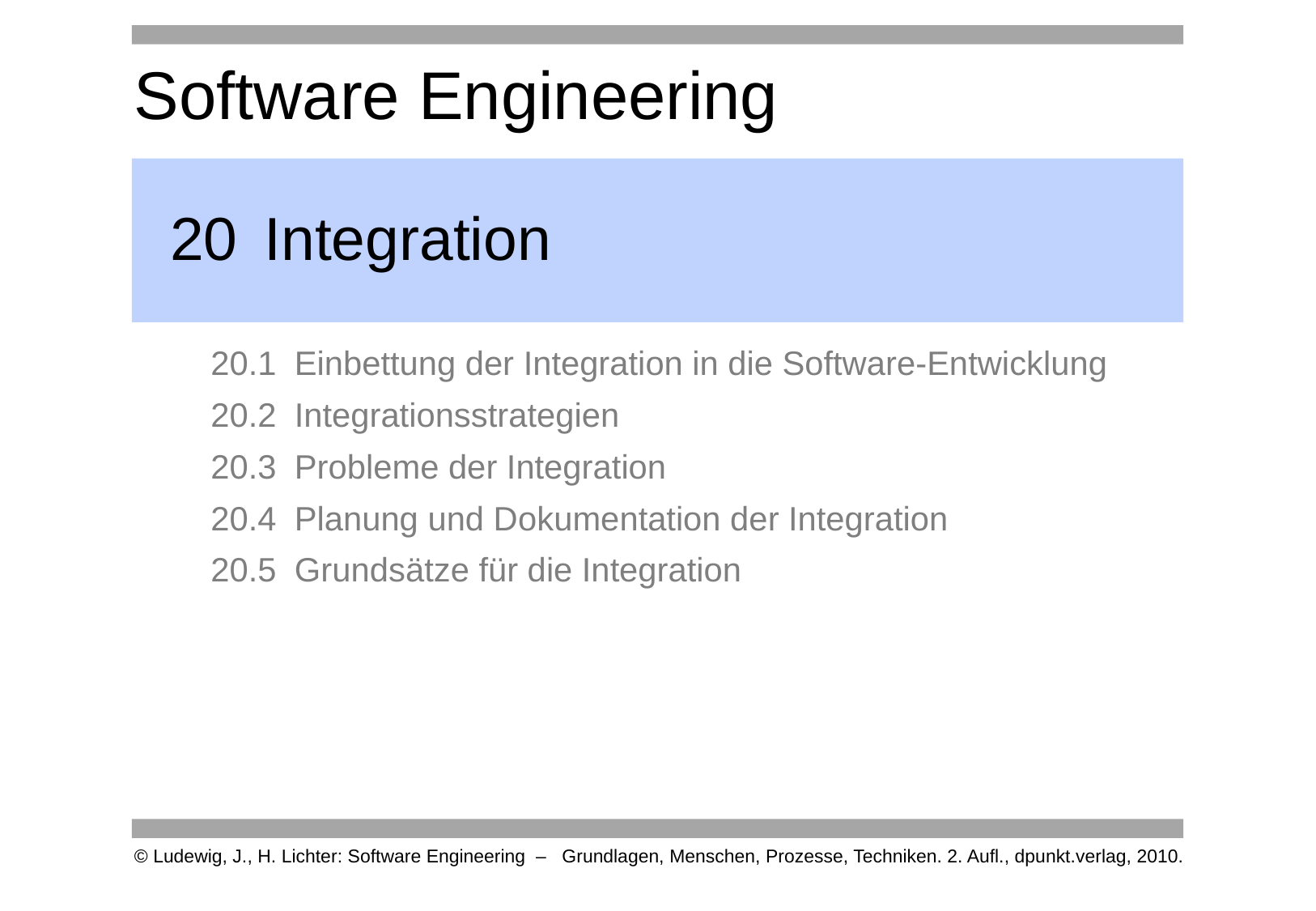

# 20	Integration
20.1	Einbettung der Integration in die Software-Entwicklung
20.2	Integrationsstrategien
20.3	Probleme der Integration
20.4	Planung und Dokumentation der Integration
20.5	Grundsätze für die Integration